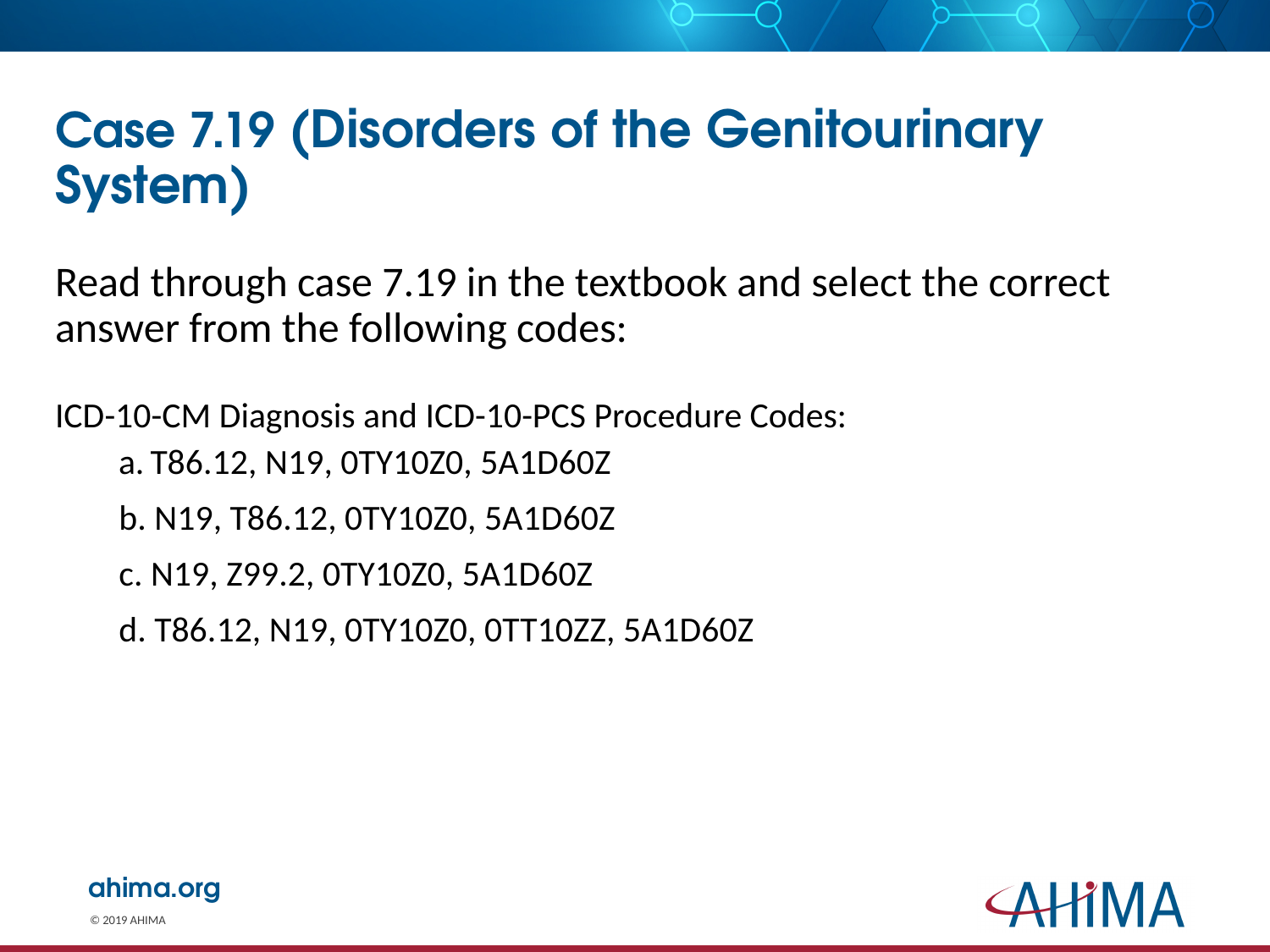

# Case 7.19 (Disorders of the Genitourinary System)
Read through case 7.19 in the textbook and select the correct answer from the following codes:

ICD-10-CM Diagnosis and ICD-10-PCS Procedure Codes:
a.	T86.12, N19, 0TY10Z0, 5A1D60Z
	    b. N19, T86.12, 0TY10Z0, 5A1D60Z
	    c. N19, Z99.2, 0TY10Z0, 5A1D60Z
	    d. T86.12, N19, 0TY10Z0, 0TT10ZZ, 5A1D60Z